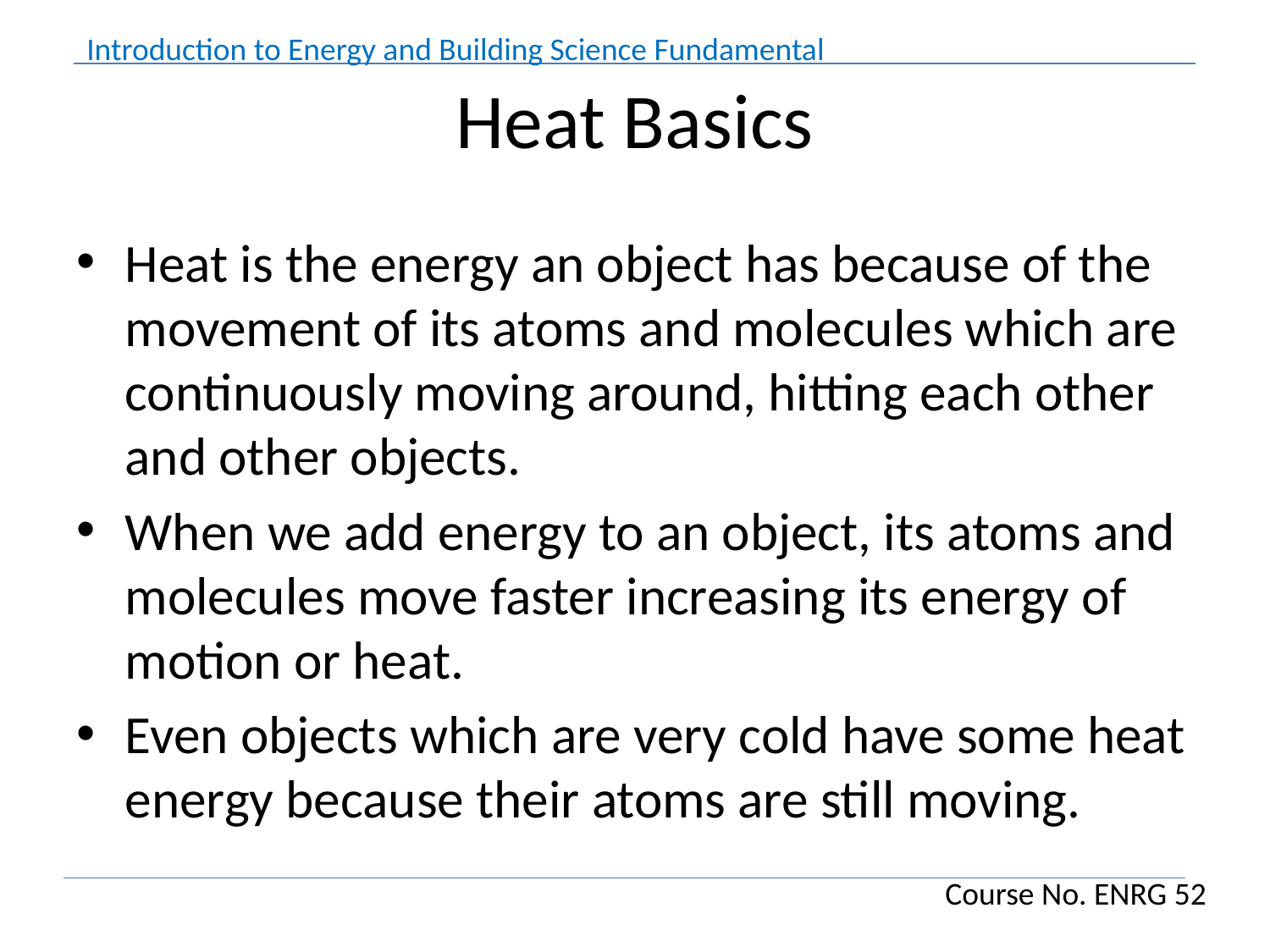

# Heat Basics
Heat is the energy an object has because of the movement of its atoms and molecules which are continuously moving around, hitting each other and other objects.
When we add energy to an object, its atoms and molecules move faster increasing its energy of motion or heat.
Even objects which are very cold have some heat energy because their atoms are still moving.